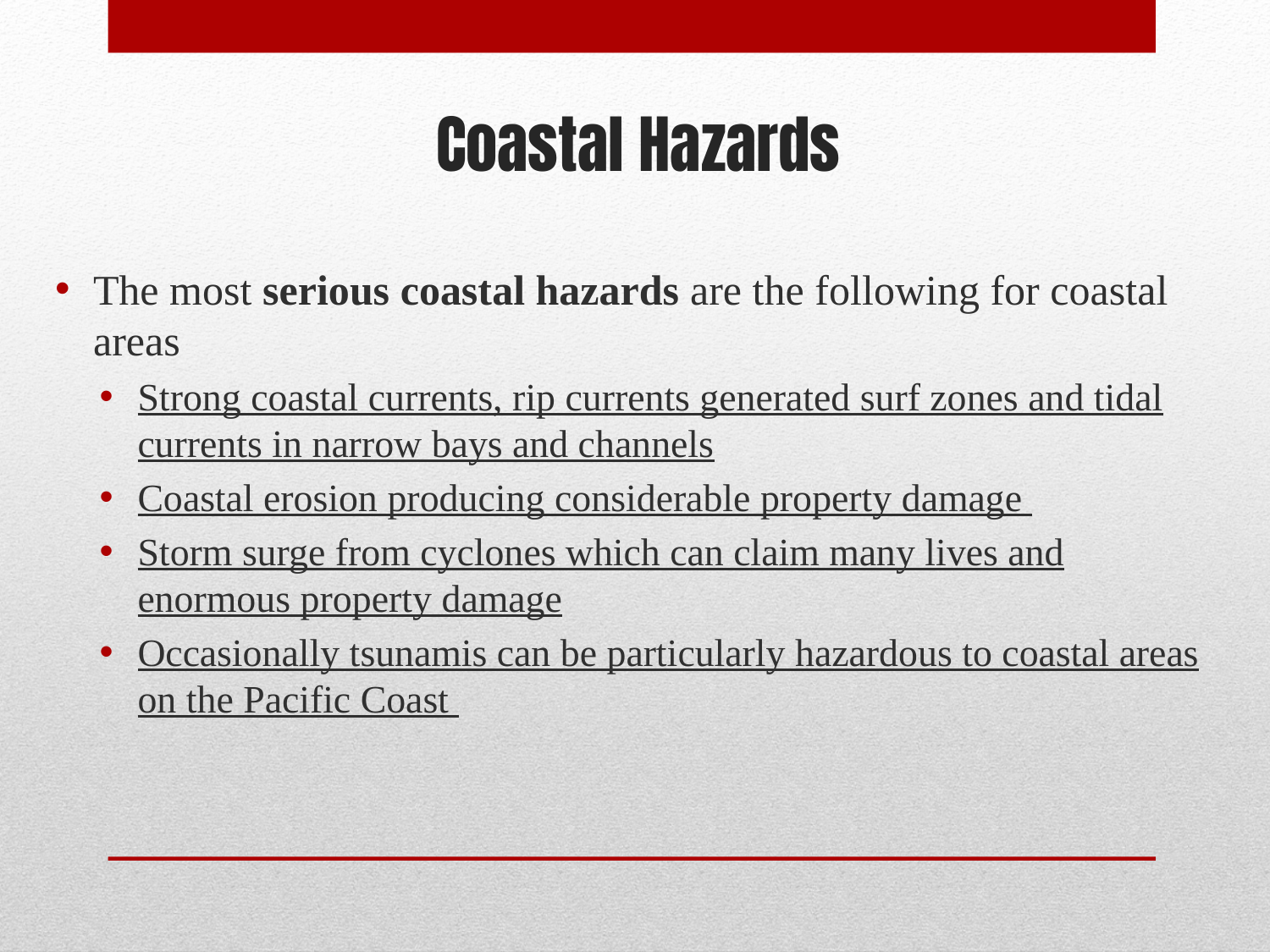

Coastal Hazards
The most serious coastal hazards are the following for coastal areas
Strong coastal currents, rip currents generated surf zones and tidal currents in narrow bays and channels
Coastal erosion producing considerable property damage
Storm surge from cyclones which can claim many lives and enormous property damage
Occasionally tsunamis can be particularly hazardous to coastal areas on the Pacific Coast